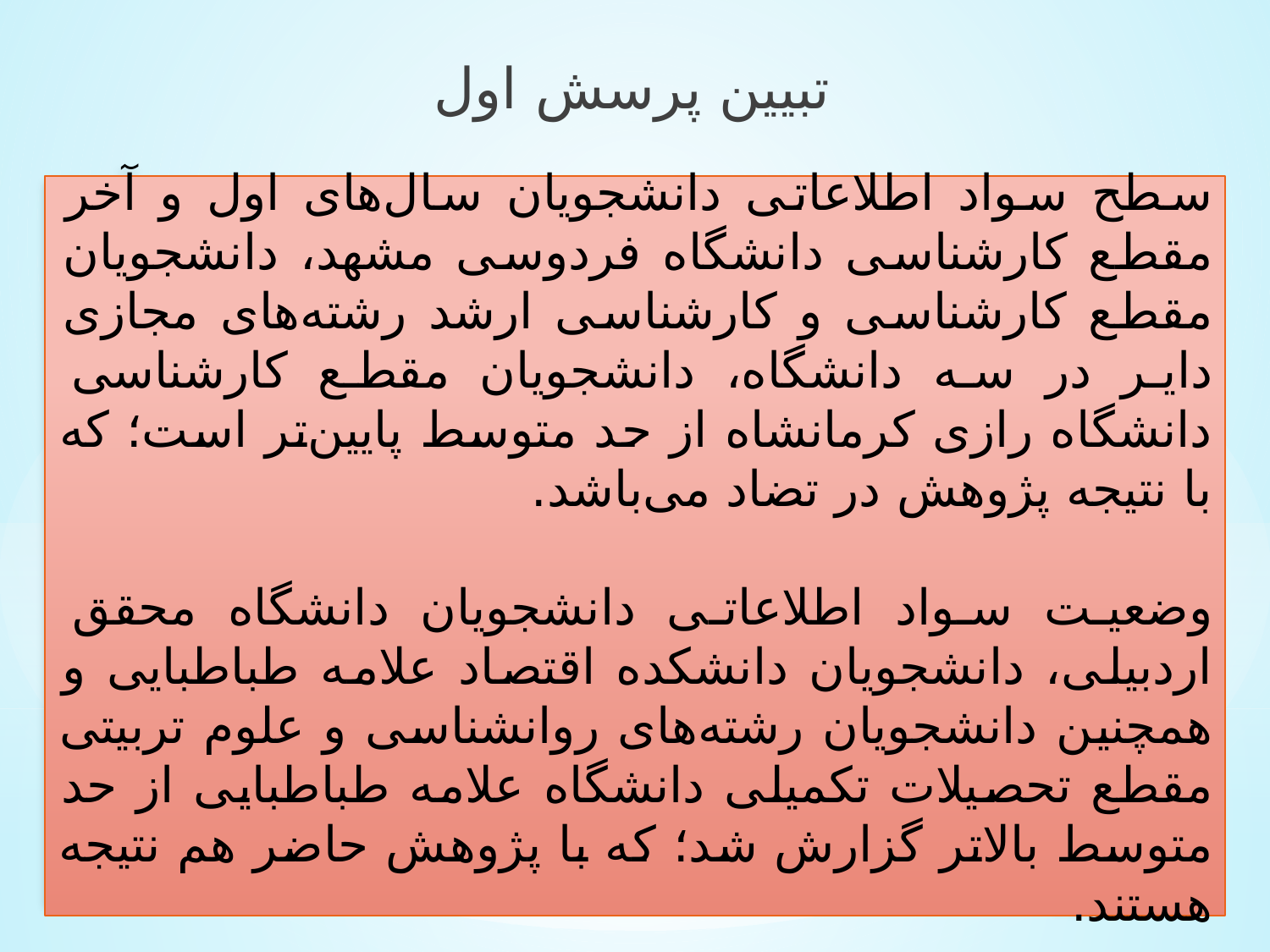

تبیین پرسش اول
سطح سواد اطلاعاتی دانشجویان سال‌های اول و آخر مقطع کارشناسی دانشگاه فردوسی مشهد، دانشجویان مقطع کارشناسی و کارشناسی ارشد رشته‌های مجازی دایر در سه دانشگاه، دانشجویان مقطع کارشناسی دانشگاه رازی کرمانشاه از حد متوسط پایین‌تر است؛ که با نتیجه پژوهش در تضاد می‌باشد.

وضعیت سواد اطلاعاتی دانشجویان دانشگاه محقق اردبیلی، دانشجویان دانشکده اقتصاد علامه طباطبایی و همچنین دانشجویان رشته‌های روانشناسی و علوم تربیتی مقطع تحصیلات تکمیلی دانشگاه علامه طباطبایی از حد متوسط بالاتر گزارش شد؛ که با پژوهش حاضر هم‌ نتیجه هستند.